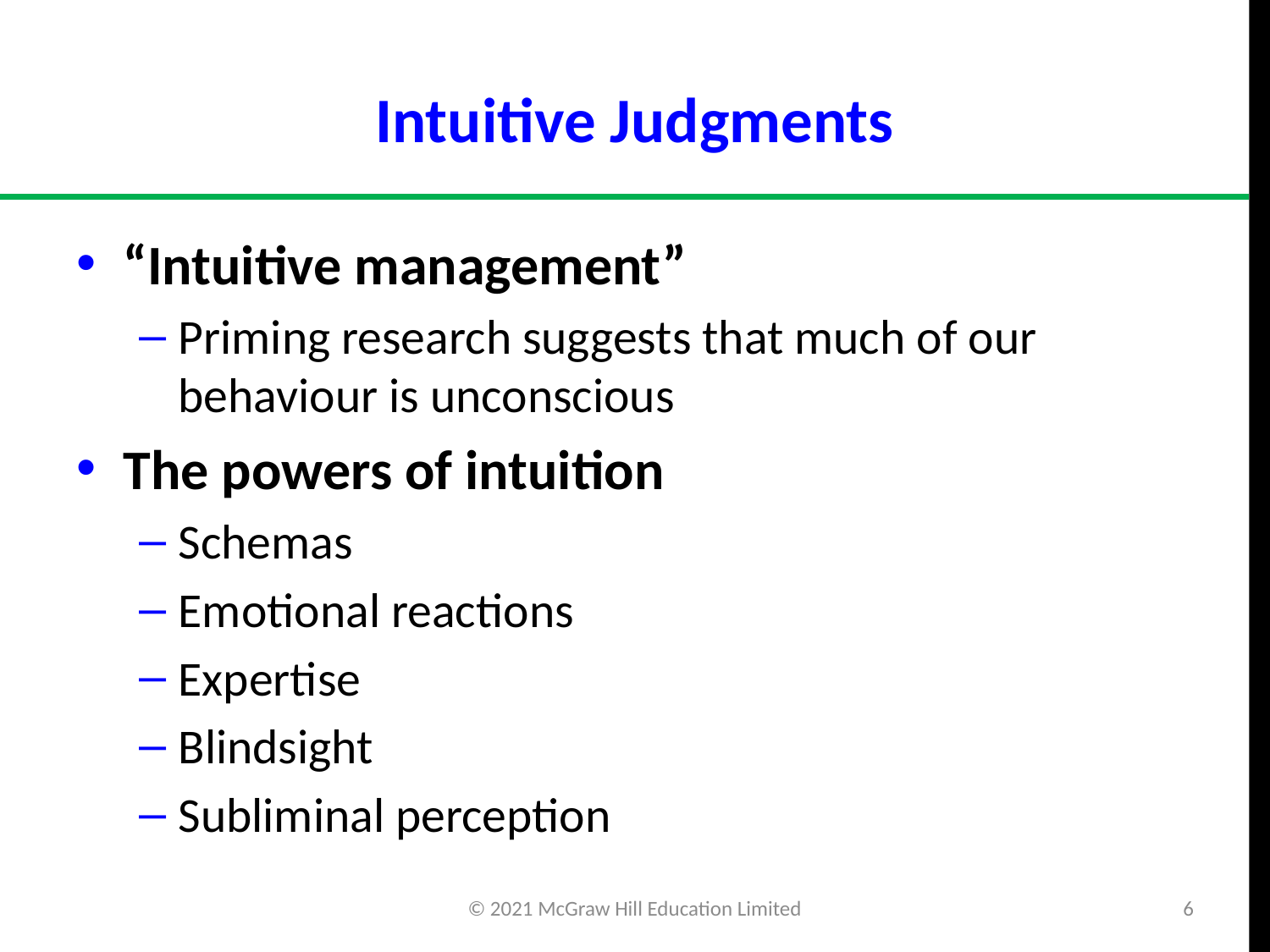

# Intuitive Judgments
“Intuitive management”
Priming research suggests that much of our behaviour is unconscious
The powers of intuition
Schemas
Emotional reactions
Expertise
Blindsight
Subliminal perception

© 2021 McGraw Hill Education Limited
6